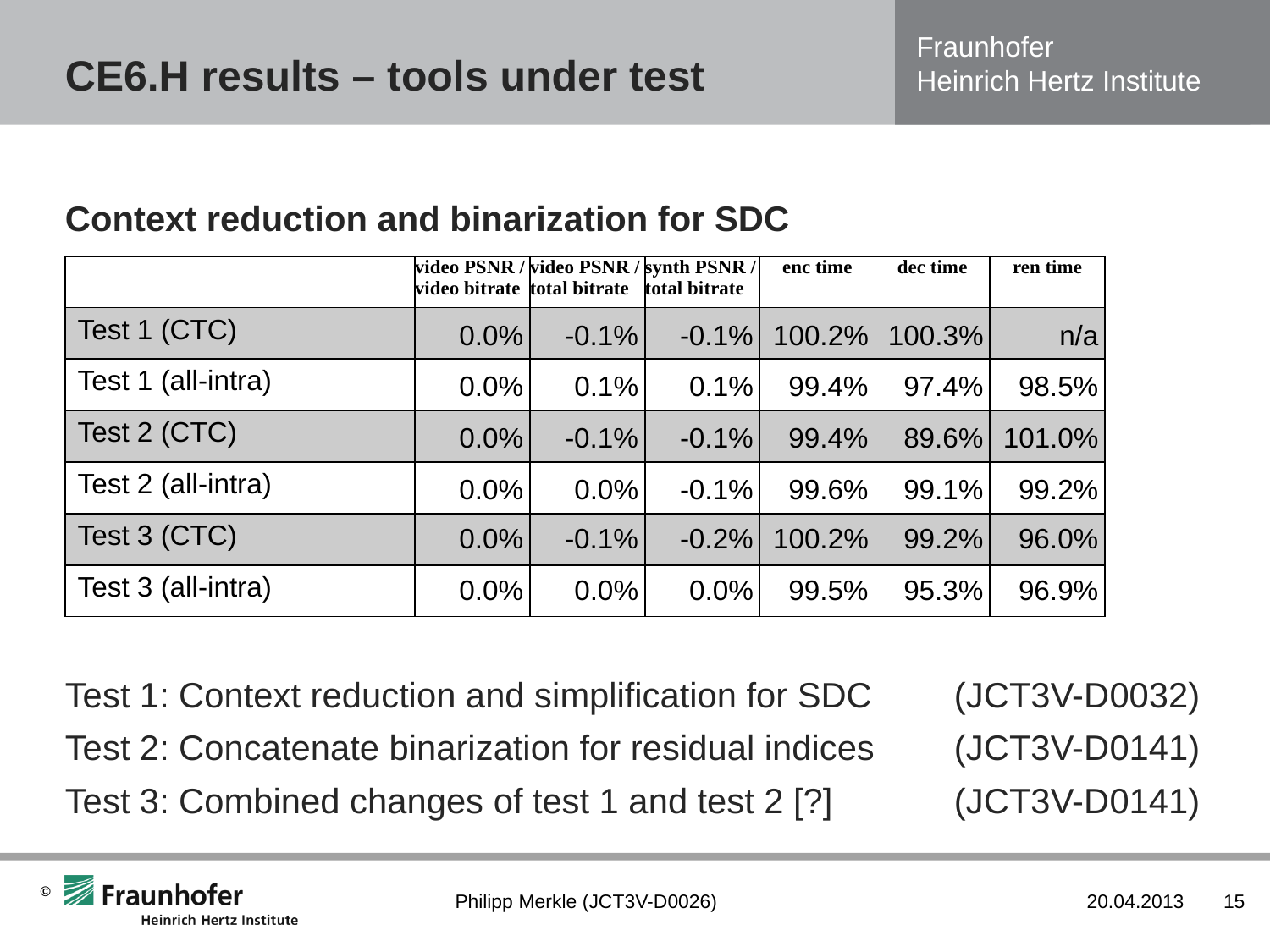

# CE6.H results – tools under test
Context reduction and binarization for SDC

Test 1: Context reduction and simplification for SDC 	(JCT3V-D0032)
Test 2: Concatenate binarization for residual indices 	(JCT3V-D0141)
Test 3: Combined changes of test 1 and test 2 [?]	(JCT3V-D0141)
|  | video PSNR / video bitrate | video PSNR / total bitrate | synth PSNR / total bitrate | enc time | dec time | ren time |
| --- | --- | --- | --- | --- | --- | --- |
| Test 1 (CTC) | 0.0% | -0.1% | -0.1% | 100.2% | 100.3% | n/a |
| Test 1 (all-intra) | 0.0% | 0.1% | 0.1% | 99.4% | 97.4% | 98.5% |
| Test 2 (CTC) | 0.0% | -0.1% | -0.1% | 99.4% | 89.6% | 101.0% |
| Test 2 (all-intra) | 0.0% | 0.0% | -0.1% | 99.6% | 99.1% | 99.2% |
| Test 3 (CTC) | 0.0% | -0.1% | -0.2% | 100.2% | 99.2% | 96.0% |
| Test 3 (all-intra) | 0.0% | 0.0% | 0.0% | 99.5% | 95.3% | 96.9% |
Philipp Merkle (JCT3V-D0026)
20.04.2013
15